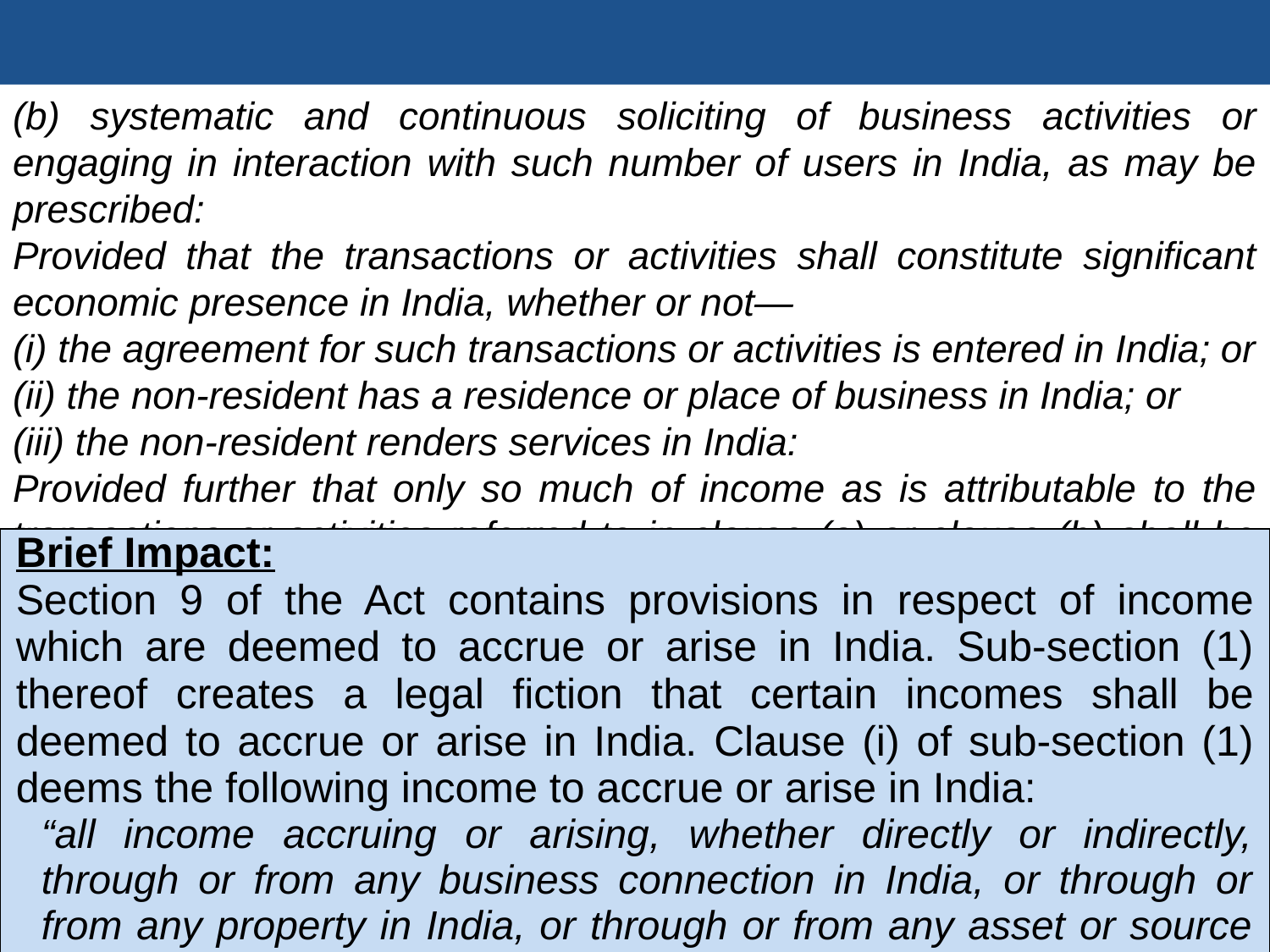

Contd….
(b) systematic and continuous soliciting of business activities or engaging in interaction with such number of users in India, as may be prescribed:
Provided that the transactions or activities shall constitute significant economic presence in India, whether or not—
(i) the agreement for such transactions or activities is entered in India; or
(ii) the non-resident has a residence or place of business in India; or
(iii) the non-resident renders services in India:
Provided further that only so much of income as is attributable to the transactions or activities referred to in clause (a) or clause (b) shall be deemed to accrue or arise in India.;
| Brief Impact: Section 9 of the Act contains provisions in respect of income which are deemed to accrue or arise in India. Sub-section (1) thereof creates a legal fiction that certain incomes shall be deemed to accrue or arise in India. Clause (i) of sub-section (1) deems the following income to accrue or arise in India: “all income accruing or arising, whether directly or indirectly, through or from any business connection in India, or through or from any property in India, or through or from any asset or source of income in India, or through the transfer of a capital asset situate in India” |
| --- |
167